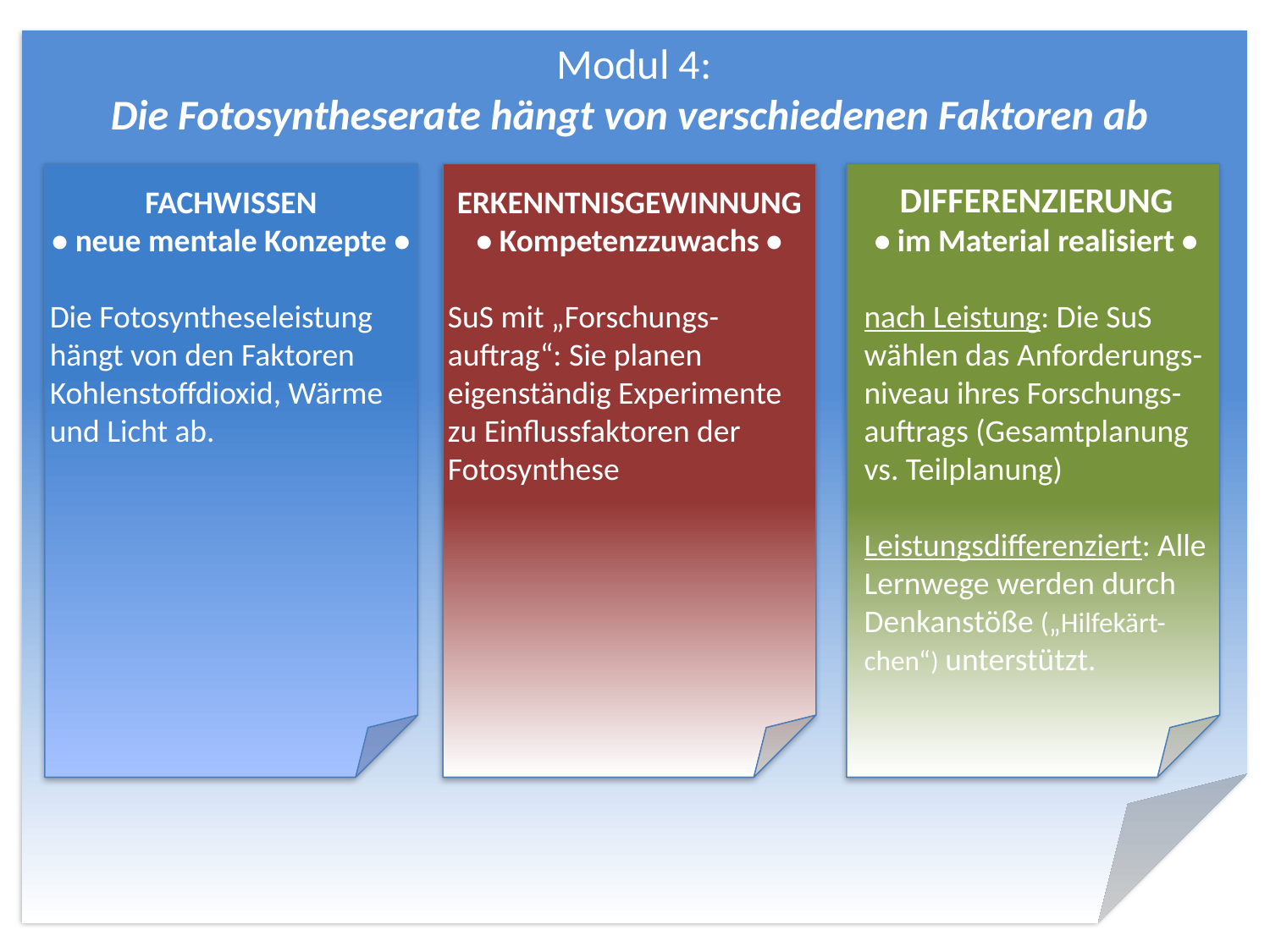

Modul 4:
Die Fotosyntheserate hängt von verschiedenen Faktoren ab

ERKENNTNISGEWINNUNG
• Kompetenzzuwachs •

SuS mit „Forschungs-auftrag“: Sie planen eigenständig Experimente zu Einflussfaktoren der Fotosynthese

DIFFERENZIERUNG
• im Material realisiert •

nach Leistung: Die SuS wählen das Anforderungs-niveau ihres Forschungs-auftrags (Gesamtplanung vs. Teilplanung)

Leistungsdifferenziert: Alle Lernwege werden durch Denkanstöße („Hilfekärt-chen“) unterstützt.
FACHWISSEN
• neue mentale Konzepte •

Die Fotosyntheseleistung hängt von den Faktoren Kohlenstoffdioxid, Wärme und Licht ab.